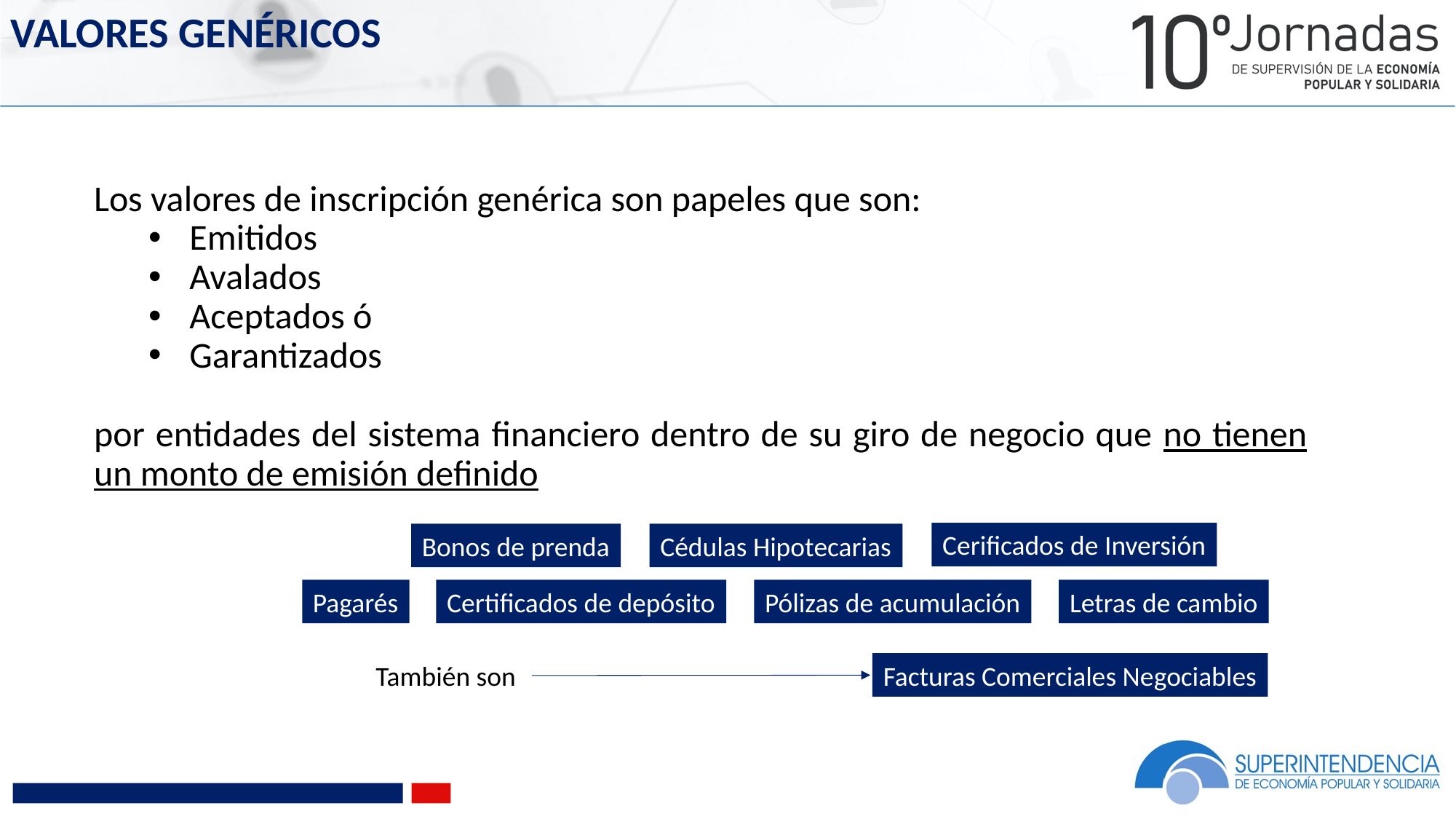

VALORES GENÉRICOS
Los valores de inscripción genérica son papeles que son:
Emitidos
Avalados
Aceptados ó
Garantizados

por entidades del sistema financiero dentro de su giro de negocio que no tienen un monto de emisión definido
Cerificados de Inversión
Bonos de prenda
Cédulas Hipotecarias
Pagarés
Pólizas de acumulación
Letras de cambio
Certificados de depósito
Facturas Comerciales Negociables
También son